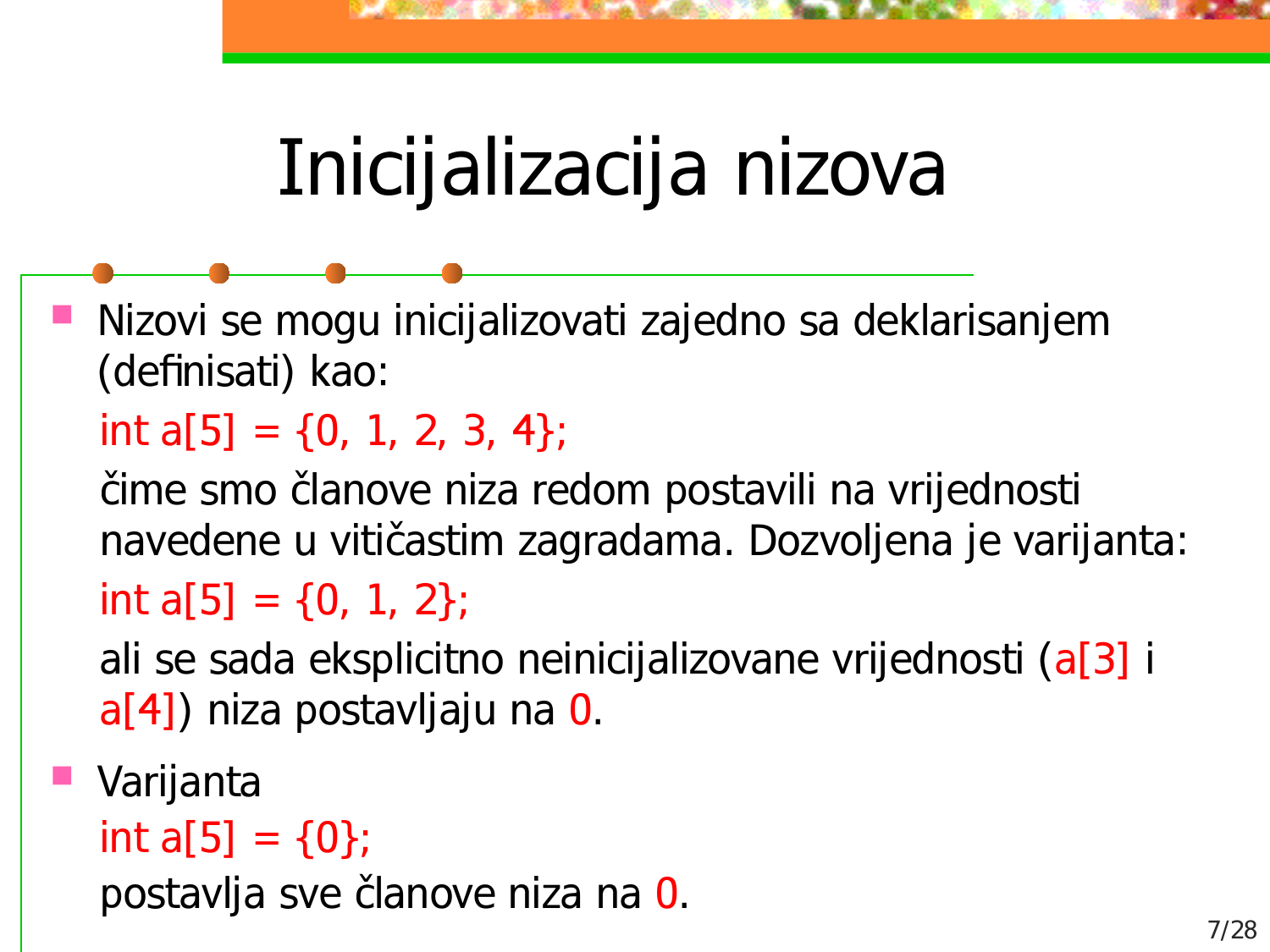

# Inicijalizacija nizova
Nizovi se mogu inicijalizovati zajedno sa deklarisanjem (definisati) kao:
int a[5] = {0, 1, 2, 3, 4};
čime smo članove niza redom postavili na vrijednosti navedene u vitičastim zagradama. Dozvoljena je varijanta:
int a[5] = {0, 1, 2};
ali se sada eksplicitno neinicijalizovane vrijednosti (a[3] i a[4]) niza postavljaju na 0.
Varijanta
int a[5] = {0};
postavlja sve članove niza na 0.
7/28